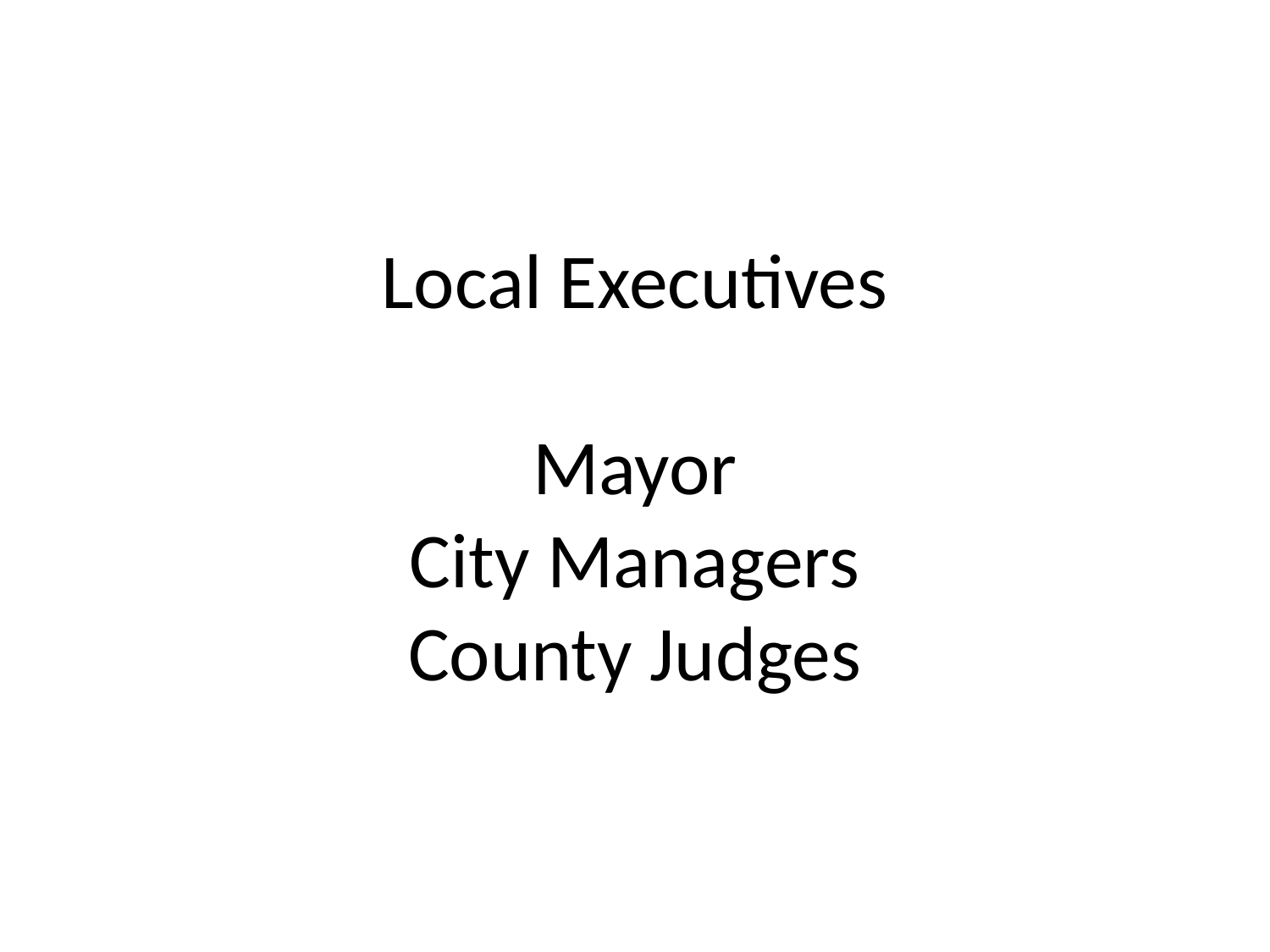

# Local Executives Mayor City Managers County Judges